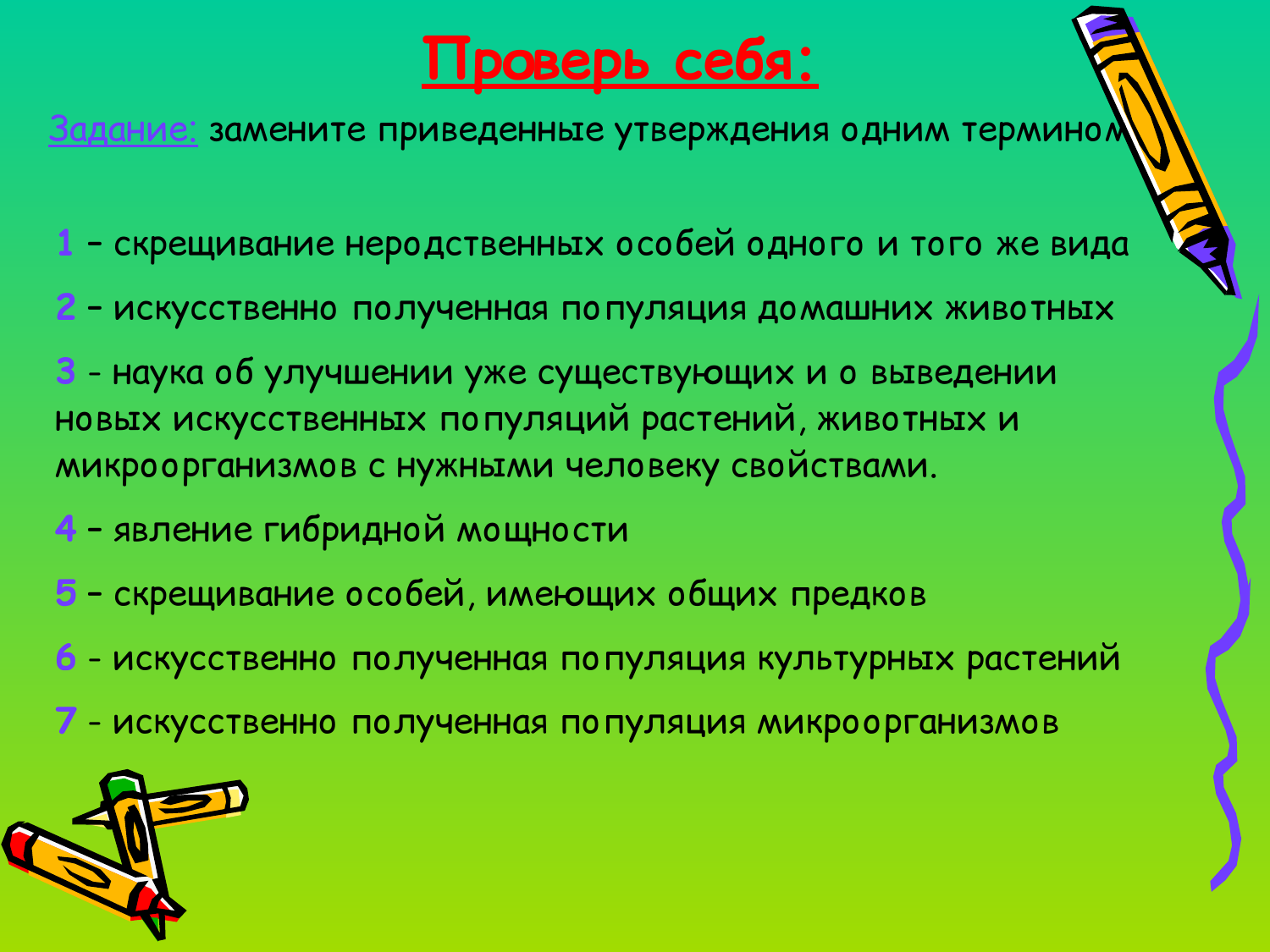

Проверь себя:
Задание: замените приведенные утверждения одним термином
1 – скрещивание неродственных особей одного и того же вида
2 – искусственно полученная популяция домашних животных
3 - наука об улучшении уже существующих и о выведении новых искусственных популяций растений, животных и микроорганизмов с нужными человеку свойствами.
4 – явление гибридной мощности
5 – скрещивание особей, имеющих общих предков
6 - искусственно полученная популяция культурных растений
7 - искусственно полученная популяция микроорганизмов